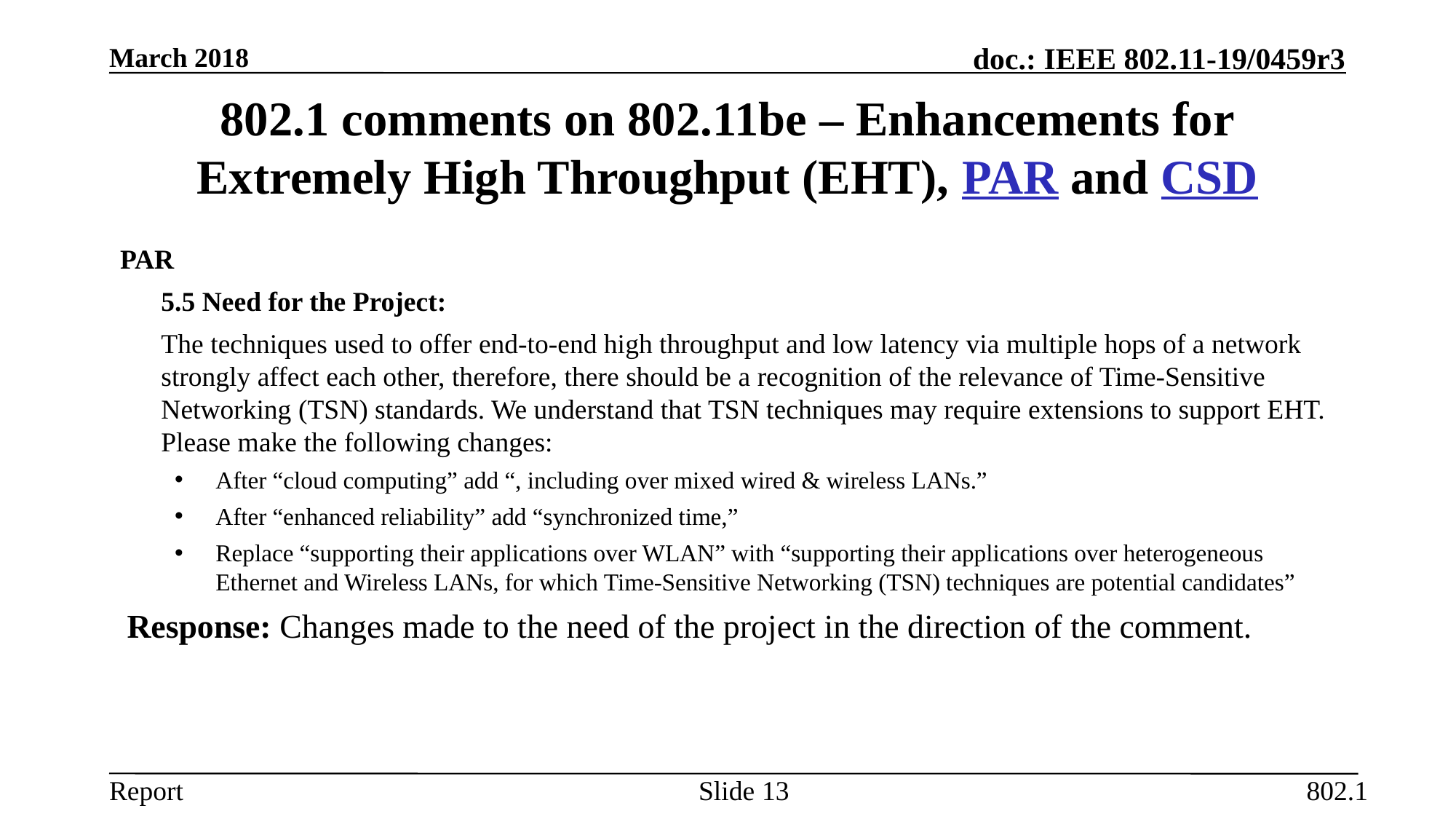

March 2018
# 802.1 comments on 802.11be – Enhancements for Extremely High Throughput (EHT), PAR and CSD
PAR
	5.5 Need for the Project:
	The techniques used to offer end-to-end high throughput and low latency via multiple hops of a network strongly affect each other, therefore, there should be a recognition of the relevance of Time-Sensitive Networking (TSN) standards. We understand that TSN techniques may require extensions to support EHT. Please make the following changes:
After “cloud computing” add “, including over mixed wired & wireless LANs.”
After “enhanced reliability” add “synchronized time,”
Replace “supporting their applications over WLAN” with “supporting their applications over heterogeneous Ethernet and Wireless LANs, for which Time-Sensitive Networking (TSN) techniques are potential candidates”
Response: Changes made to the need of the project in the direction of the comment.
Slide 13
802.1